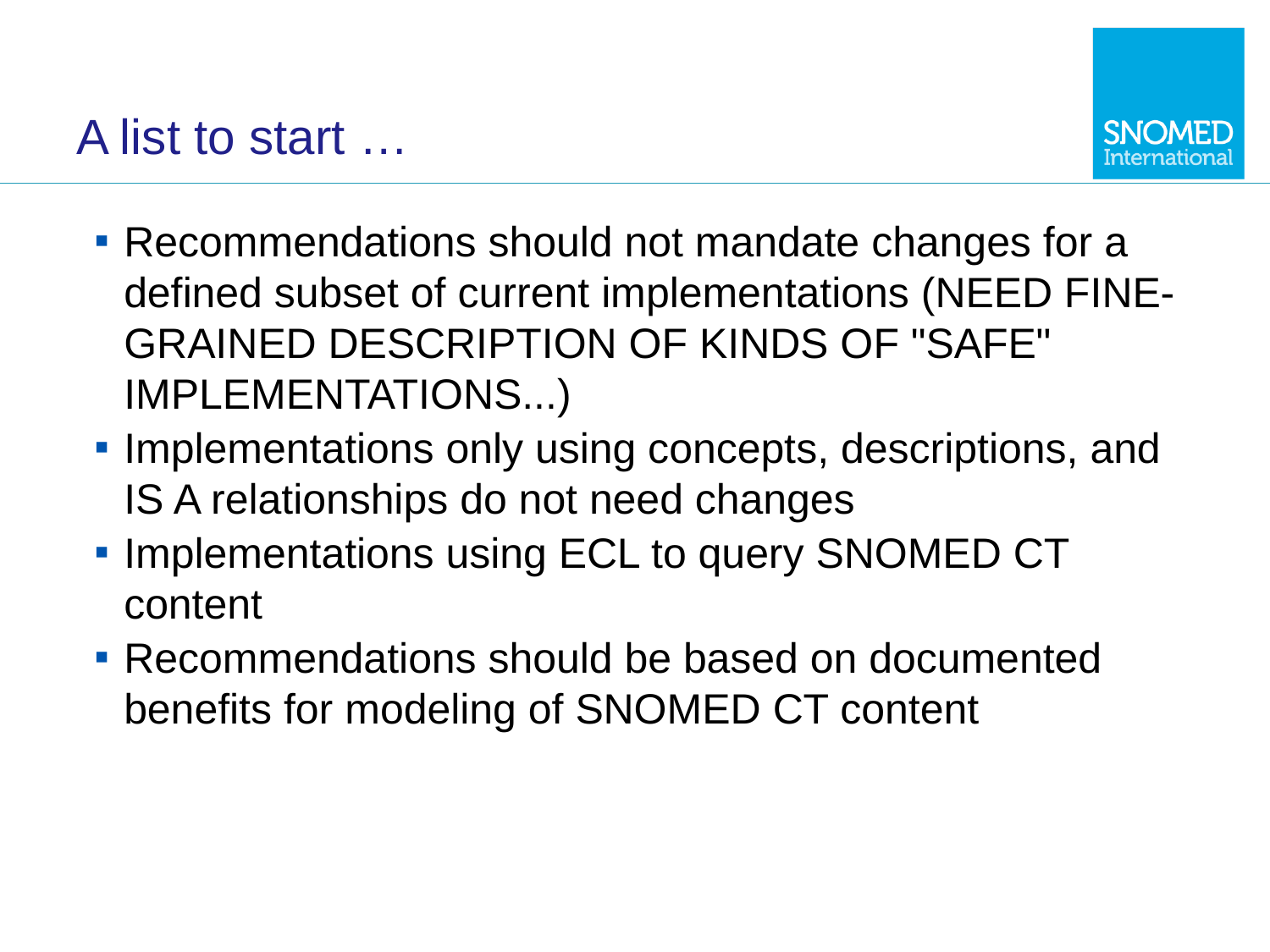

# A list to start …
Recommendations should not mandate changes for a defined subset of current implementations (NEED FINE-GRAINED DESCRIPTION OF KINDS OF "SAFE" IMPLEMENTATIONS...)
Implementations only using concepts, descriptions, and IS A relationships do not need changes
Implementations using ECL to query SNOMED CT content
Recommendations should be based on documented benefits for modeling of SNOMED CT content